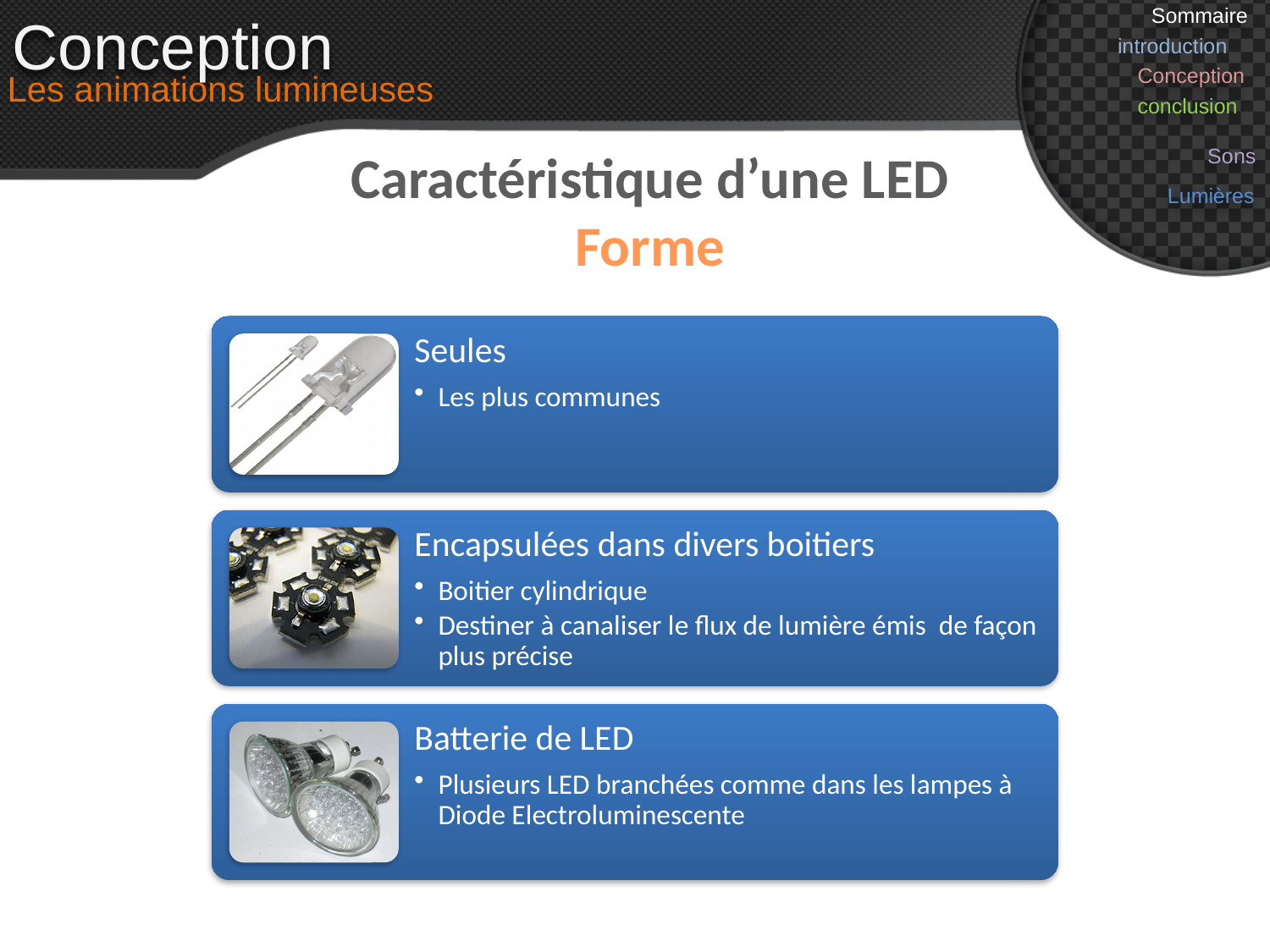

Conception
Sommaire
introduction
Conception
Les animations lumineuses
conclusion
Caractéristique d’une LED
Forme
Sons
Lumières
Seules
Les plus communes
Encapsulées dans divers boitiers
Boitier cylindrique
Destiner à canaliser le flux de lumière émis  de façon plus précise
Batterie de LED
Plusieurs LED branchées comme dans les lampes à Diode Electroluminescente